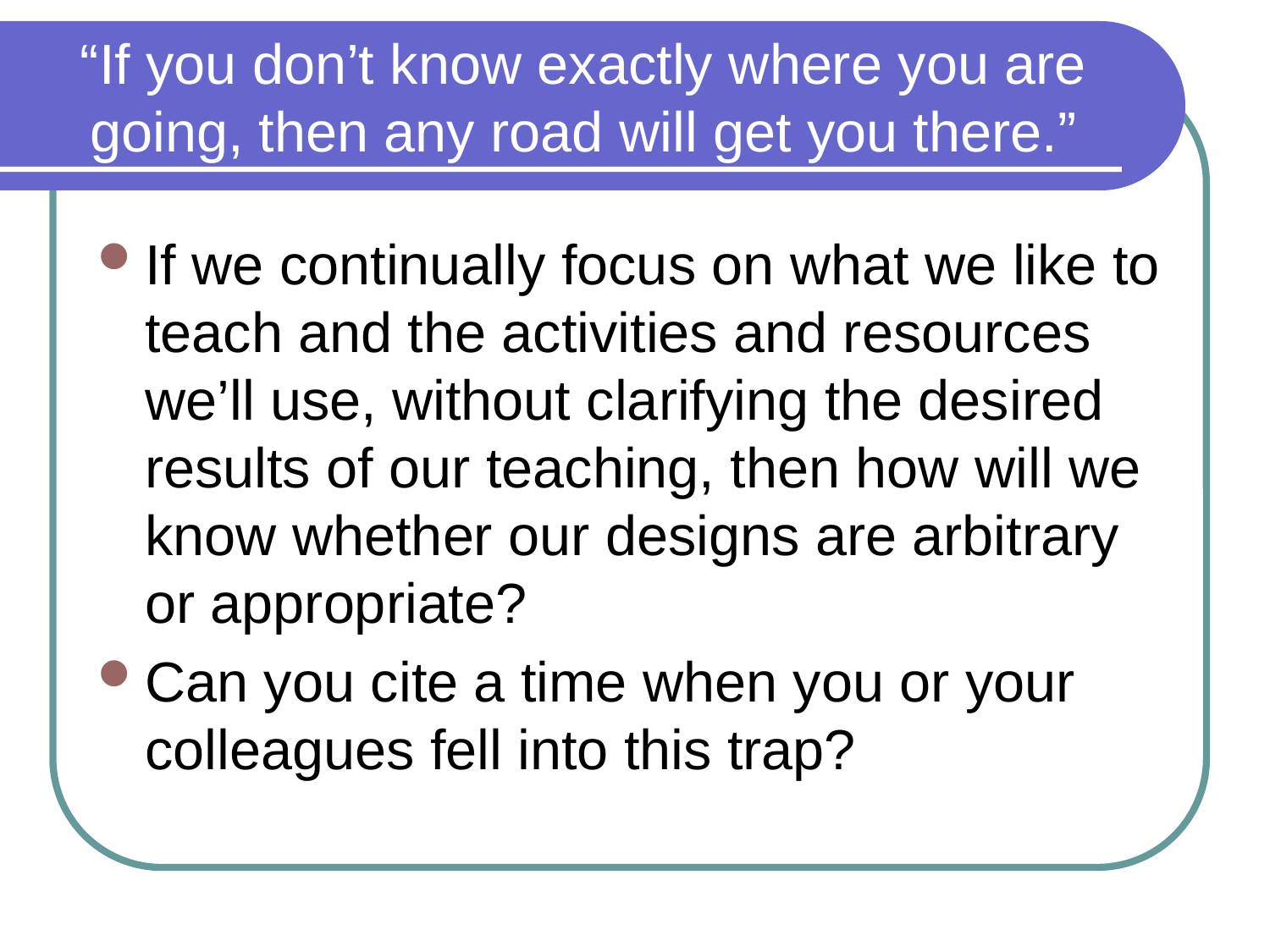

# “If you don’t know exactly where you are going, then any road will get you there.”
If we continually focus on what we like to teach and the activities and resources we’ll use, without clarifying the desired results of our teaching, then how will we know whether our designs are arbitrary or appropriate?
Can you cite a time when you or your colleagues fell into this trap?